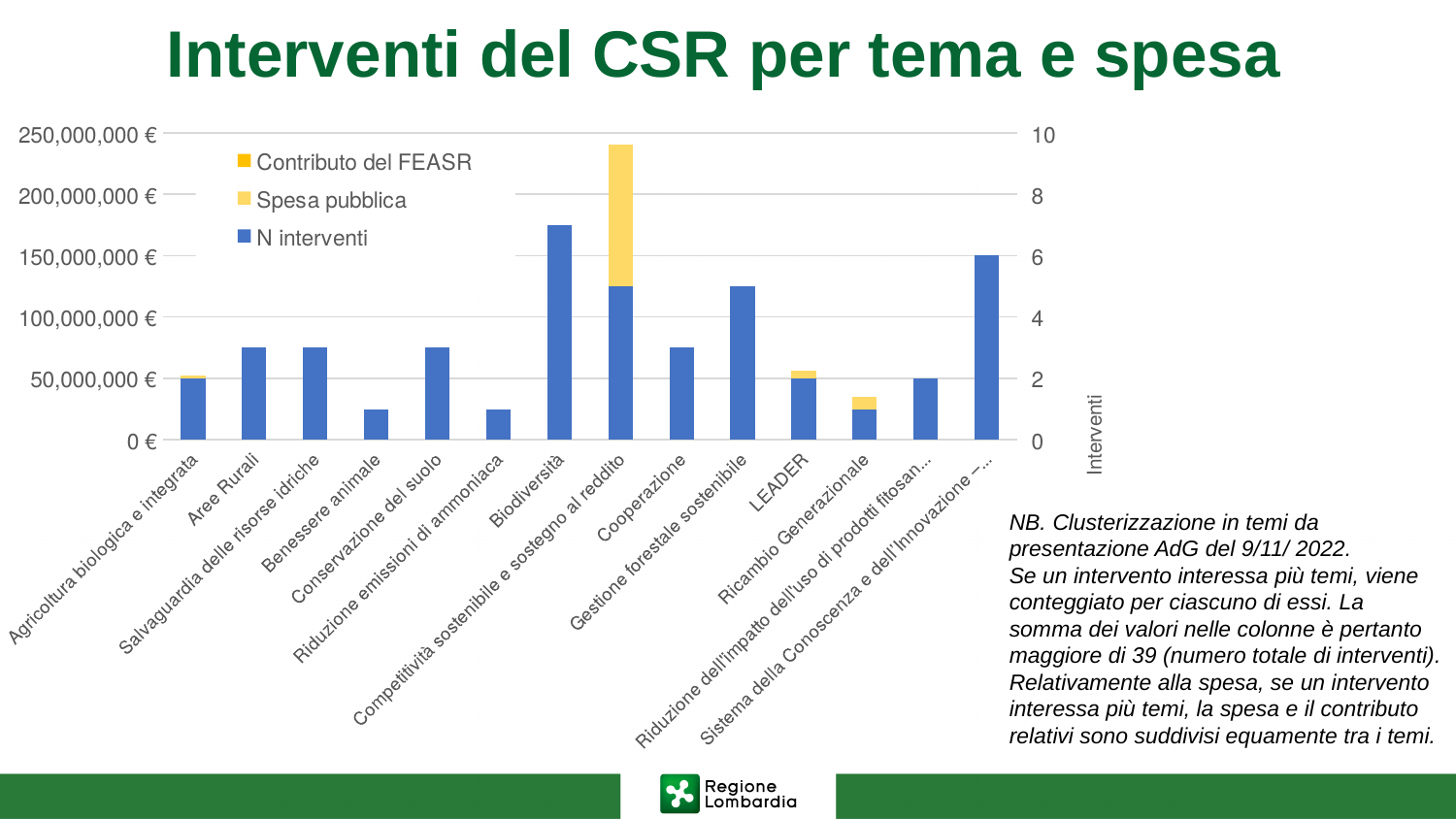

# Interventi del CSR per tema e spesa

### Chart

| Category | Contributo del FEASR | Spesa pubblica | N interventi |
|---|---|---|---|
| Agricoltura biologica e integrata | 21164000.0 | 30836000.0 | 2.0 |
| Aree Rurali | 8343500.0 | 12156500.0 | 3.0 |
| Salvaguardia delle risorse idriche | 13431000.0 | 19569000.0 | 3.0 |
| Benessere animale | 6919000.0 | 10081000.0 | 1.0 |
| Conservazione del suolo | 19129000.0 | 27871000.0 | 3.0 |
| Riduzione emissioni di ammoniaca | 6919000.0 | 10081000.0 | 1.0 |
| Biodiversità | 52706500.0 | 76793500.0 | 7.0 |
| Competitività sostenibile e sostegno al reddito | 97883500.0 | 142616500.0 | 5.0 |
| Cooperazione | 7326000.0 | 10674000.0 | 3.0 |
| Gestione forestale sostenibile | 15873000.0 | 23127000.0 | 5.0 |
| LEADER | 22792000.0 | 33208000.0 | 2.0 |
| Ricambio Generazionale | 14245000.0 | 20755000.0 | 1.0 |
| Riduzione dell'impatto dell'uso di prodotti fitosanitari | 4477000.0 | 6523000.0 | 2.0 |
| Sistema della Conoscenza e dell’Innovazione – AKIS | 11599500.0 | 17400500.0 | 6.0 |
NB. Clusterizzazione in temi da presentazione AdG del 9/11/ 2022.
Se un intervento interessa più temi, viene conteggiato per ciascuno di essi. La somma dei valori nelle colonne è pertanto maggiore di 39 (numero totale di interventi).
Relativamente alla spesa, se un intervento interessa più temi, la spesa e il contributo relativi sono suddivisi equamente tra i temi.